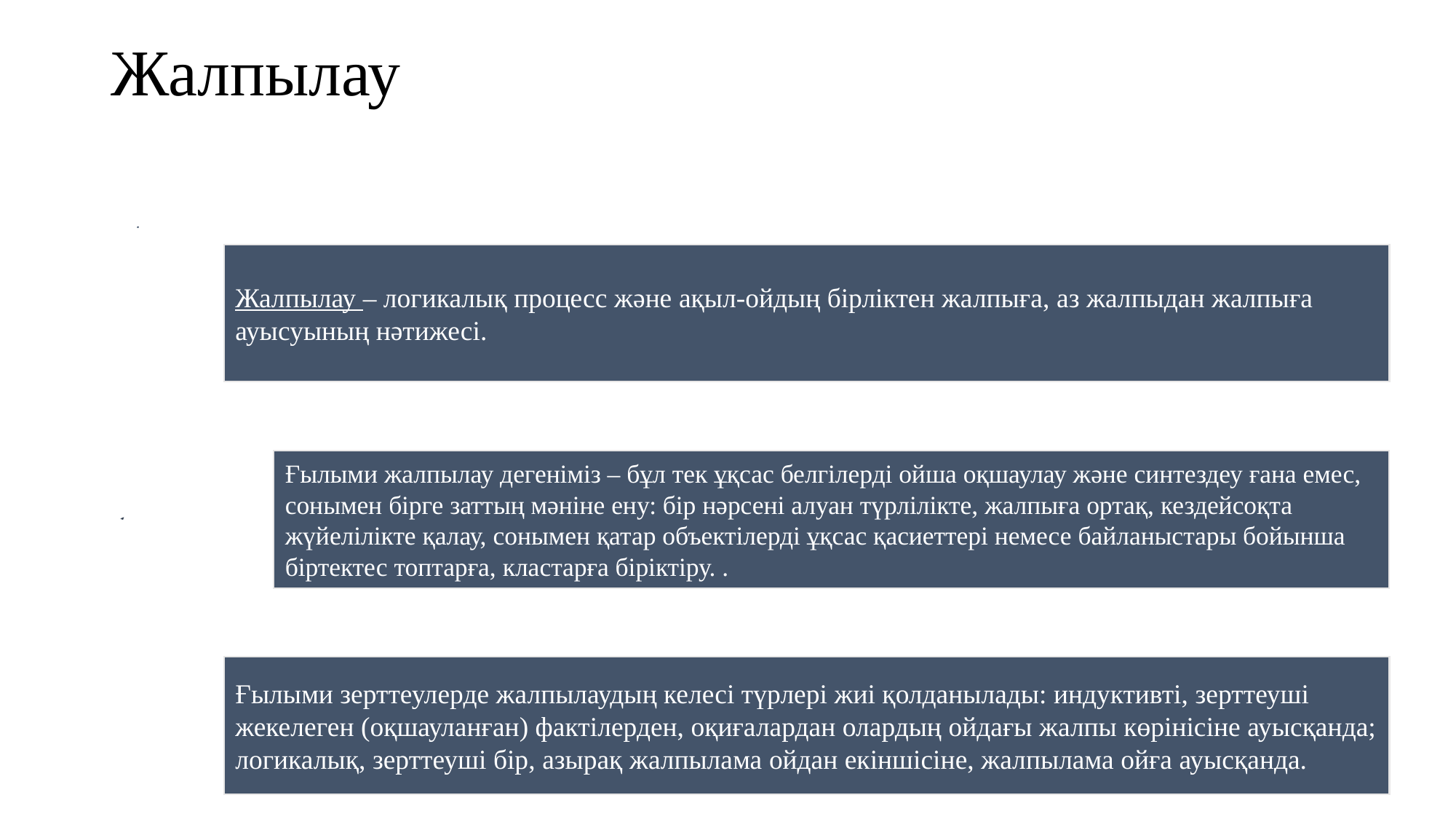

# Жалпылау
Жалпылау – логикалық процесс және ақыл-ойдың бірліктен жалпыға, аз жалпыдан жалпыға ауысуының нәтижесі.
Ғылыми жалпылау дегеніміз – бұл тек ұқсас белгілерді ойша оқшаулау және синтездеу ғана емес, сонымен бірге заттың мәніне ену: бір нәрсені алуан түрлілікте, жалпыға ортақ, кездейсоқта жүйелілікте қалау, сонымен қатар объектілерді ұқсас қасиеттері немесе байланыстары бойынша біртектес топтарға, кластарға біріктіру. .
Ғылыми зерттеулерде жалпылаудың келесі түрлері жиі қолданылады: индуктивті, зерттеуші жекелеген (оқшауланған) фактілерден, оқиғалардан олардың ойдағы жалпы көрінісіне ауысқанда; логикалық, зерттеуші бір, азырақ жалпылама ойдан екіншісіне, жалпылама ойға ауысқанда.